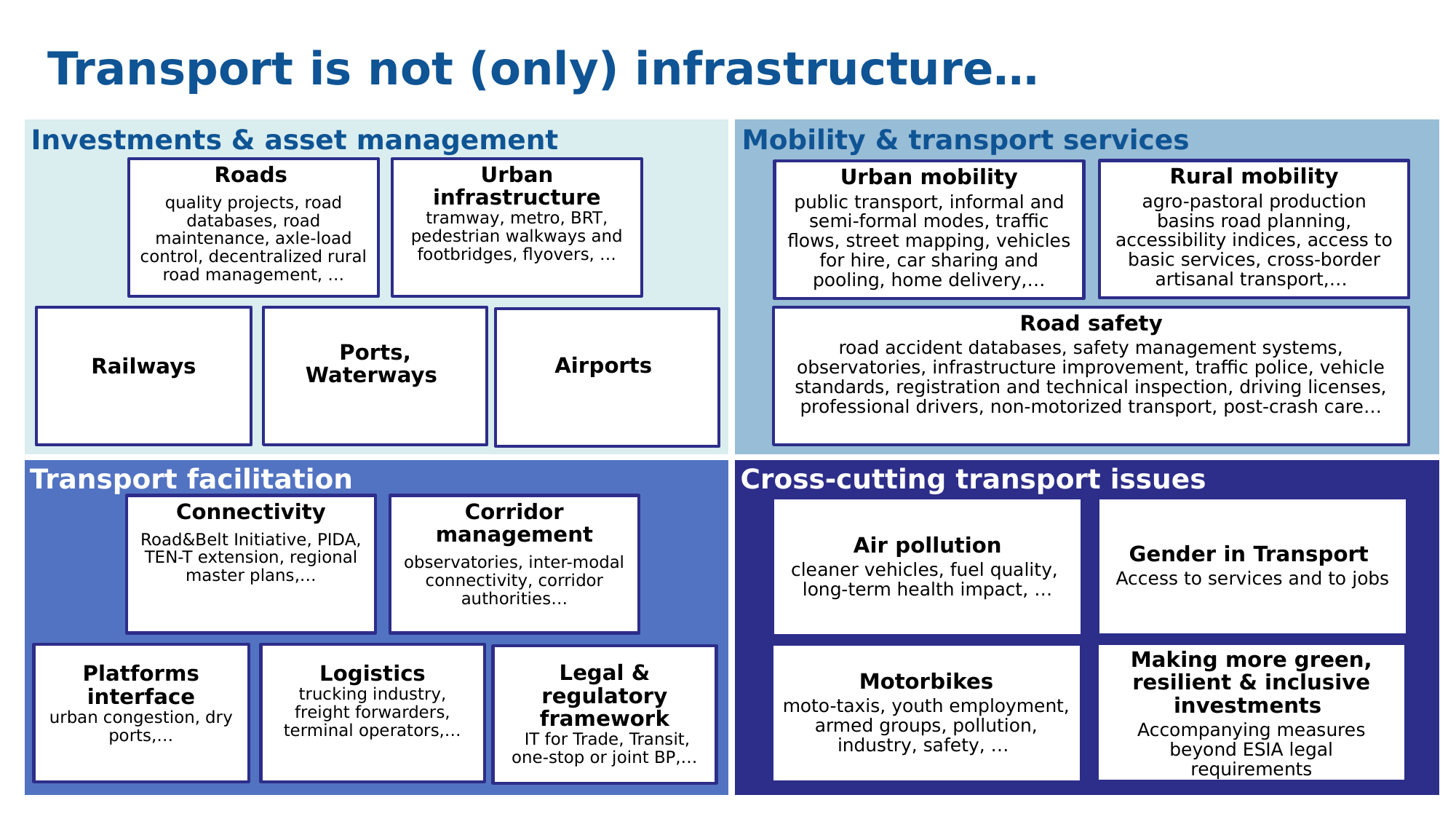

# Transport is not (only) infrastructure…
Investments & asset management

Mobility & transport services
Transport facilitation
Cross-cutting transport issues
Roads
quality projects, road databases, road maintenance, axle-load control, decentralized rural road management, …
Urban infrastructure tramway, metro, BRT, pedestrian walkways and footbridges, flyovers, …
Rural mobility
agro-pastoral production basins road planning, accessibility indices, access to basic services, cross-border artisanal transport,…
Urban mobility
public transport, informal and semi-formal modes, traffic flows, street mapping, vehicles for hire, car sharing and pooling, home delivery,…
Railways

Ports, Waterways

Road safety
road accident databases, safety management systems, observatories, infrastructure improvement, traffic police, vehicle standards, registration and technical inspection, driving licenses, professional drivers, non-motorized transport, post-crash care…
Airports

Connectivity
Road&Belt Initiative, PIDA, TEN-T extension, regional master plans,…
Corridor management
observatories, inter-modal connectivity, corridor authorities…
Gender in Transport
Access to services and to jobs
Air pollution
cleaner vehicles, fuel quality,  long-term health impact, …
Making more green, resilient & inclusive investments
Accompanying measures beyond ESIA legal requirements
Motorbikes
moto-taxis, youth employment, armed groups, pollution, industry, safety, …
Platforms interface
urban congestion, dry ports,…

Logistics
trucking industry, freight forwarders, terminal operators,…

Legal & regulatory framework
 IT for Trade, Transit, one-stop or joint BP,…